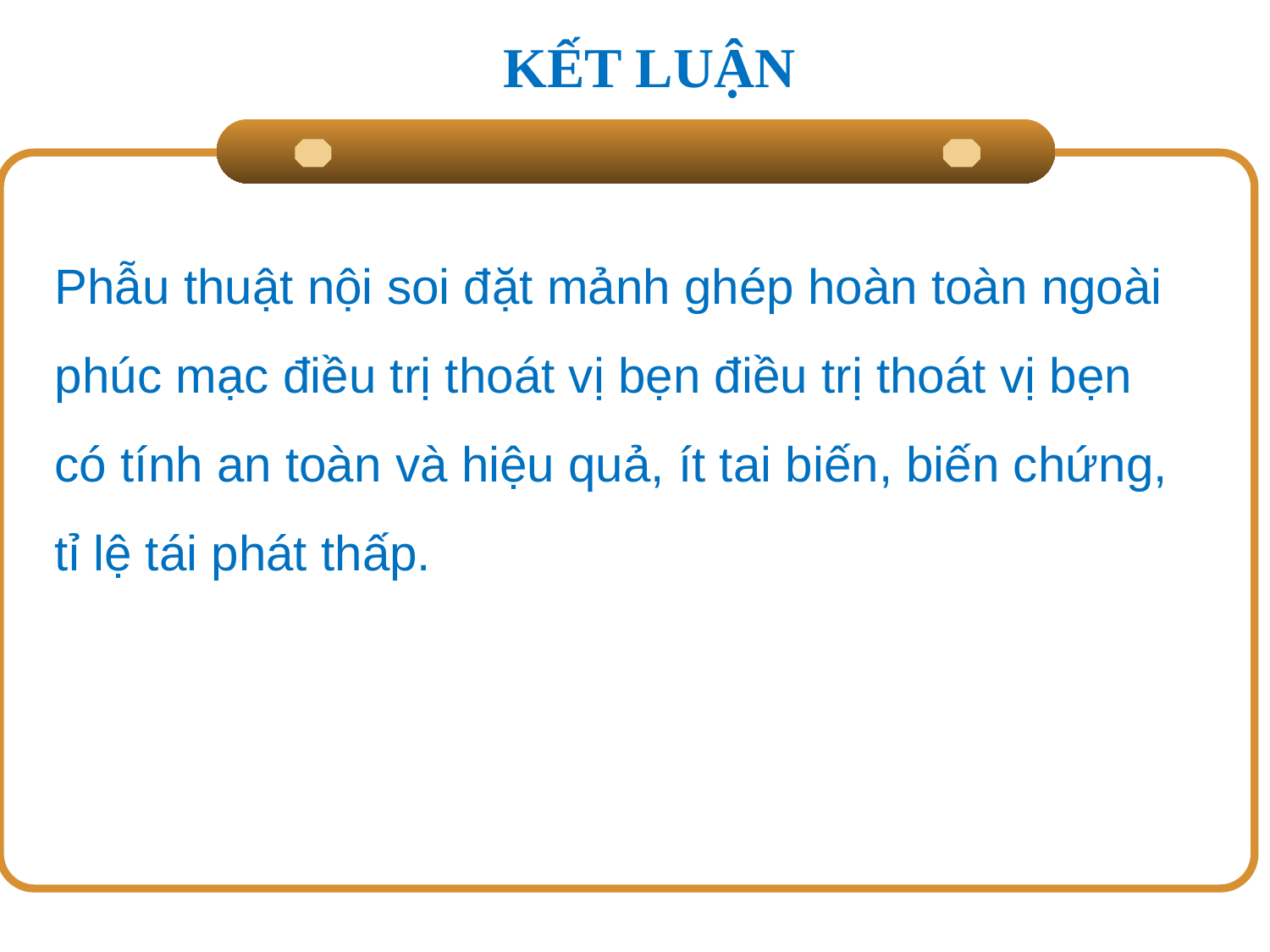

KẾT LUẬN

Phẫu thuật nội soi đặt mảnh ghép hoàn toàn ngoài phúc mạc điều trị thoát vị bẹn điều trị thoát vị bẹn có tính an toàn và hiệu quả, ít tai biến, biến chứng, tỉ lệ tái phát thấp.